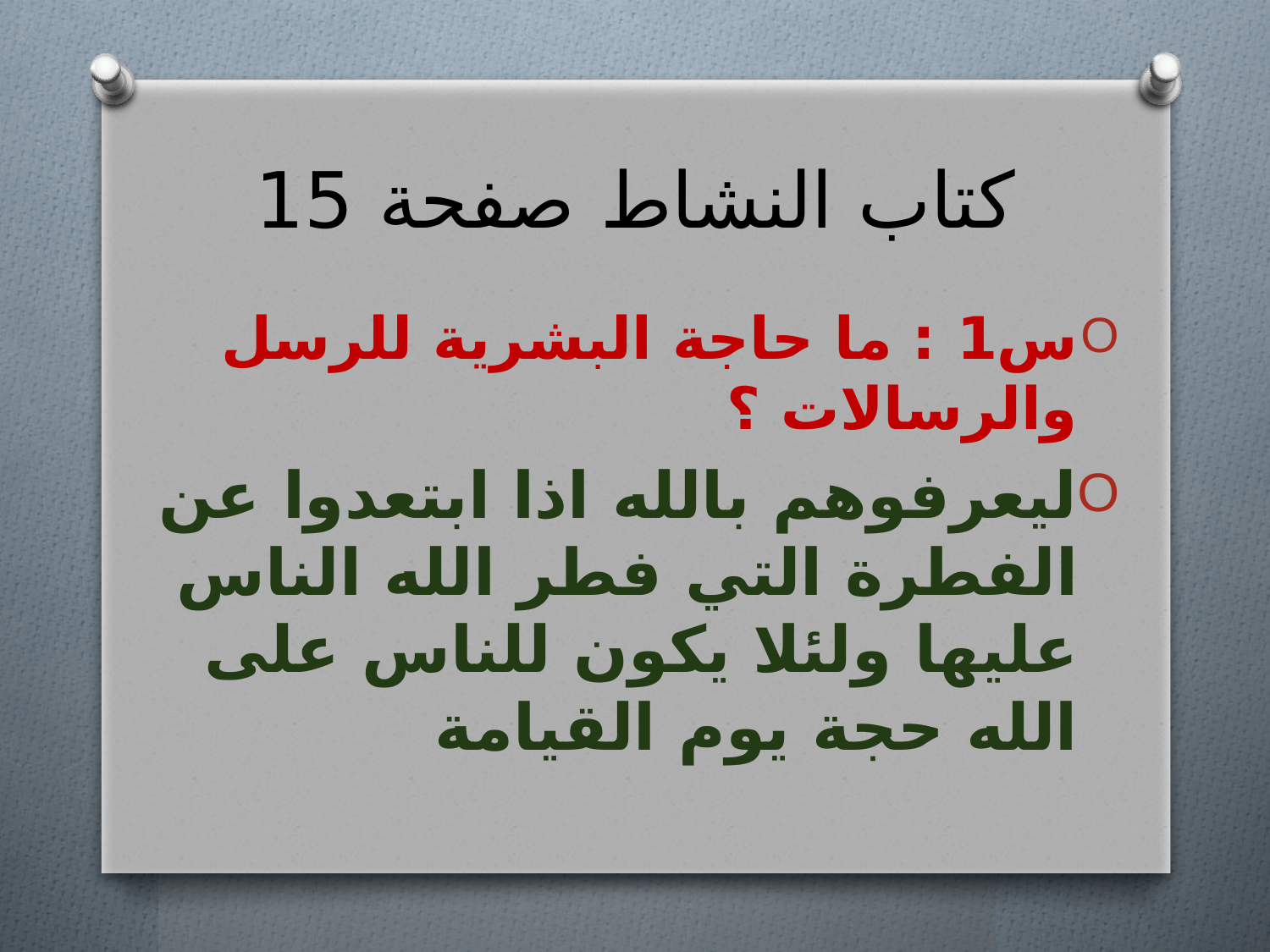

# كتاب النشاط صفحة 15
س1 : ما حاجة البشرية للرسل والرسالات ؟
ليعرفوهم بالله اذا ابتعدوا عن الفطرة التي فطر الله الناس عليها ولئلا يكون للناس على الله حجة يوم القيامة